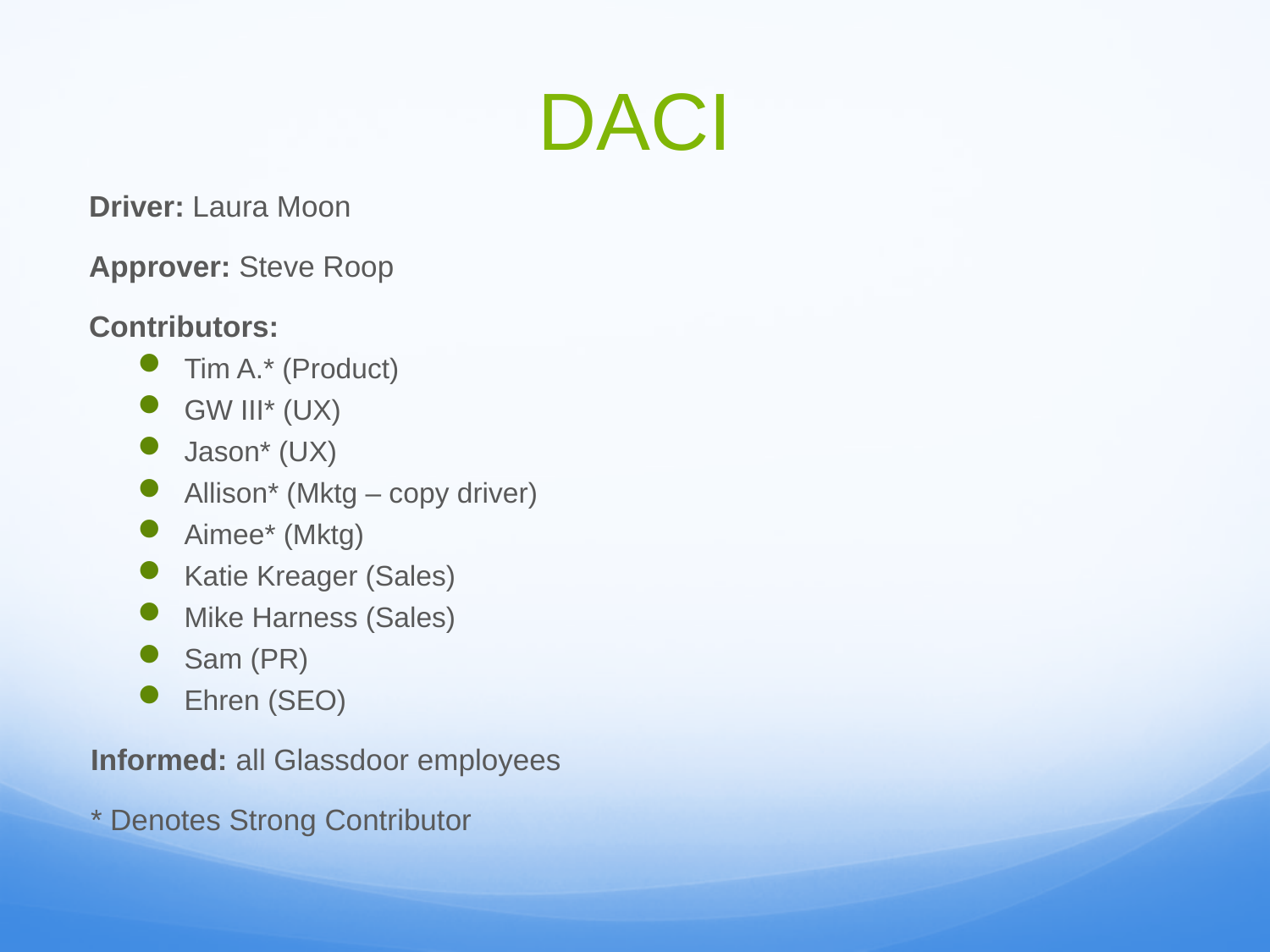

# DACI
Driver: Laura Moon
Approver: Steve Roop
Contributors:
Tim A.* (Product)
GW III* (UX)
Jason* (UX)
Allison* (Mktg – copy driver)
Aimee* (Mktg)
Katie Kreager (Sales)
Mike Harness (Sales)
Sam (PR)
Ehren (SEO)
Informed: all Glassdoor employees
* Denotes Strong Contributor